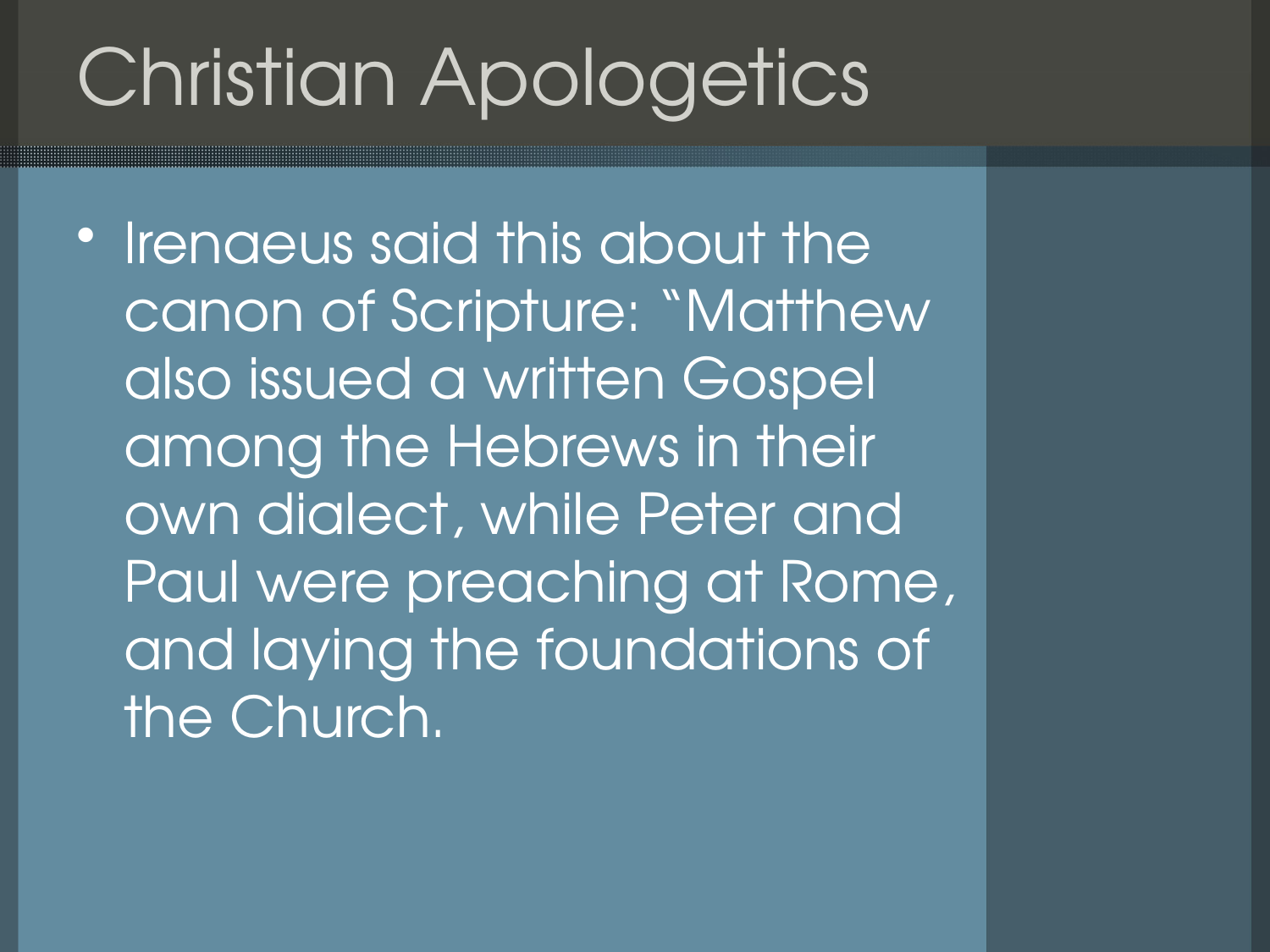

# Christian Apologetics
Irenaeus said this about the canon of Scripture: “Matthew also issued a written Gospel among the Hebrews in their own dialect, while Peter and Paul were preaching at Rome, and laying the foundations of the Church.